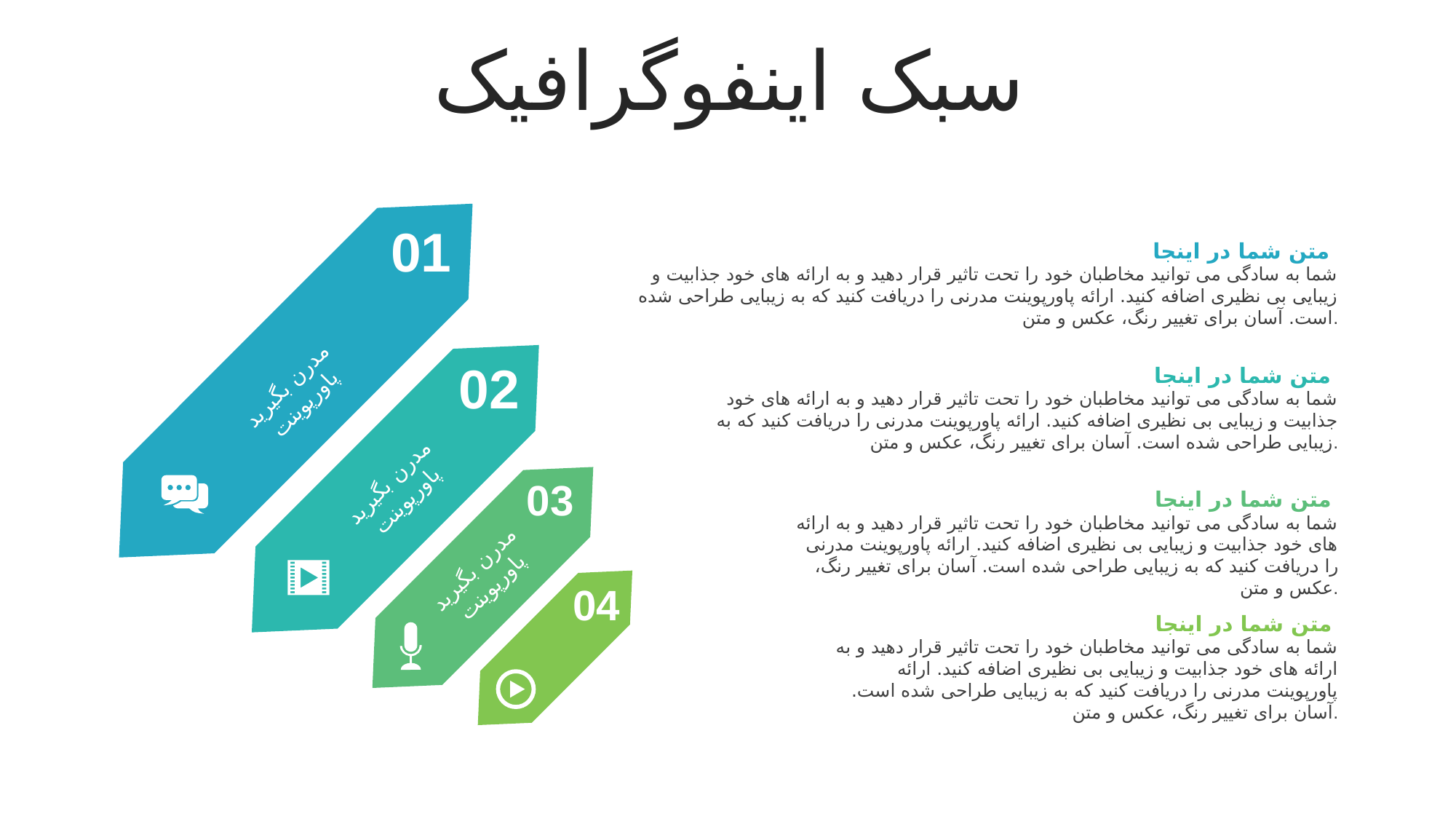

سبک اینفوگرافیک
01
متن شما در اینجا
شما به سادگی می توانید مخاطبان خود را تحت تاثیر قرار دهید و به ارائه های خود جذابیت و زیبایی بی نظیری اضافه کنید. ارائه پاورپوینت مدرنی را دریافت کنید که به زیبایی طراحی شده است. آسان برای تغییر رنگ، عکس و متن.

02
متن شما در اینجا
شما به سادگی می توانید مخاطبان خود را تحت تاثیر قرار دهید و به ارائه های خود جذابیت و زیبایی بی نظیری اضافه کنید. ارائه پاورپوینت مدرنی را دریافت کنید که به زیبایی طراحی شده است. آسان برای تغییر رنگ، عکس و متن.
مدرن بگیرید
پاورپوینت

مدرن بگیرید
پاورپوینت
03

متن شما در اینجا
شما به سادگی می توانید مخاطبان خود را تحت تاثیر قرار دهید و به ارائه های خود جذابیت و زیبایی بی نظیری اضافه کنید. ارائه پاورپوینت مدرنی را دریافت کنید که به زیبایی طراحی شده است. آسان برای تغییر رنگ، عکس و متن.

مدرن بگیرید
پاورپوینت

04
متن شما در اینجا
شما به سادگی می توانید مخاطبان خود را تحت تاثیر قرار دهید و به ارائه های خود جذابیت و زیبایی بی نظیری اضافه کنید. ارائه پاورپوینت مدرنی را دریافت کنید که به زیبایی طراحی شده است. آسان برای تغییر رنگ، عکس و متن.